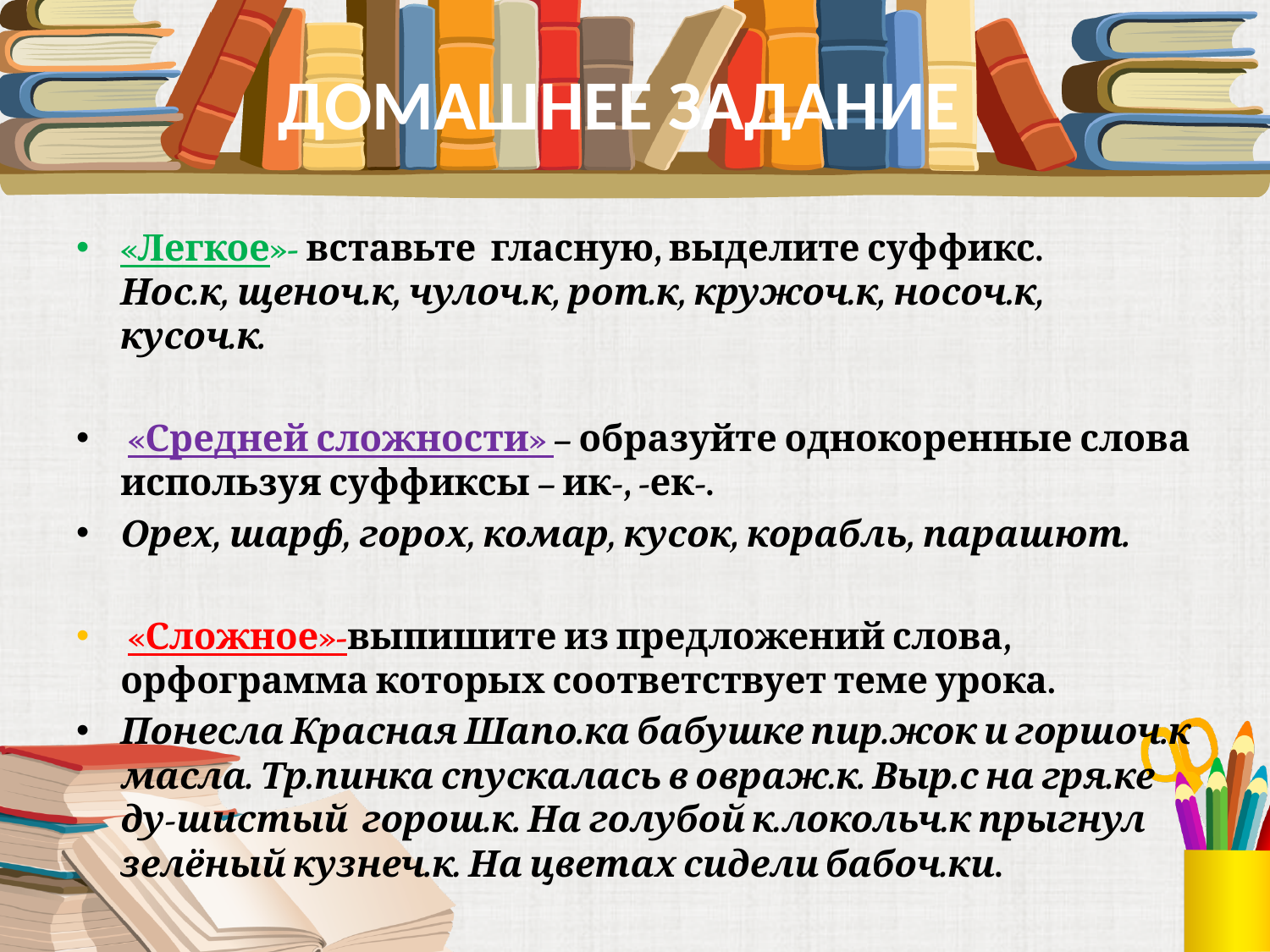

#
ДОМАШНЕЕ ЗАДАНИЕ
«Легкое»- вставьте  гласную, выделите суффикс.
Нос.к, щеноч.к, чулоч.к, рот.к, кружоч.к, носоч.к, кусоч.к.

 «Средней сложности» – образуйте однокоренные слова используя суффиксы – ик-, -ек-.
Орех, шарф, горох, комар, кусок, корабль, парашют.

 «Сложное»-выпишите из предложений слова, орфограмма которых соответствует теме урока.
Понесла Красная Шапо.ка бабушке пир.жок и горшоч.к масла. Тр.пинка спускалась в овраж.к. Выр.с на гря.ке ду-шистый  горош.к. На голубой к.локольч.к прыгнул зелёный кузнеч.к. На цветах сидели бабоч.ки.